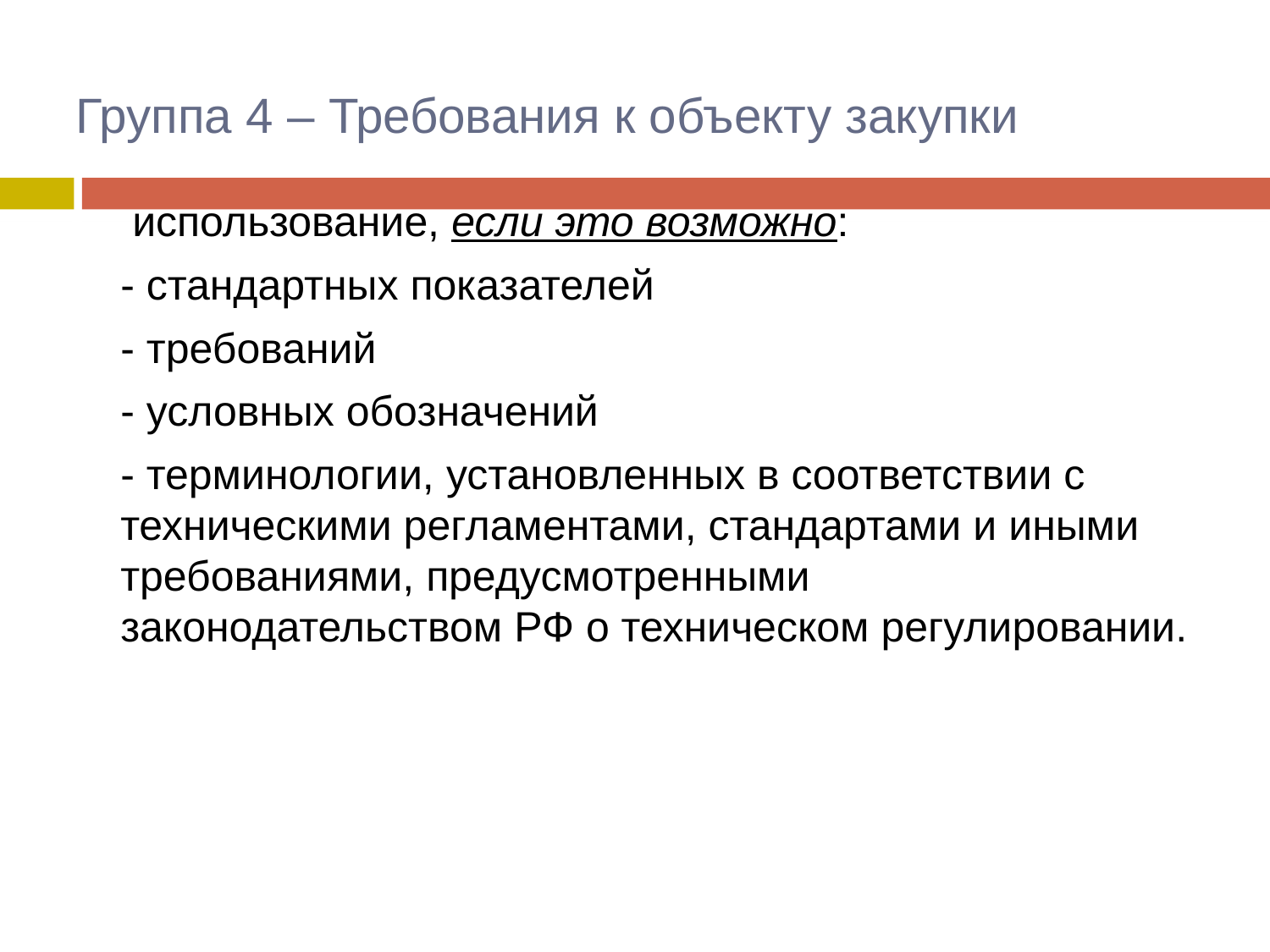

# Группа 4 – Требования к объекту закупки

	 использование, если это возможно:
	- стандартных показателей
	- требований
	- условных обозначений
	- терминологии, установленных в соответствии с техническими регламентами, стандартами и иными требованиями, предусмотренными законодательством РФ о техническом регулировании.